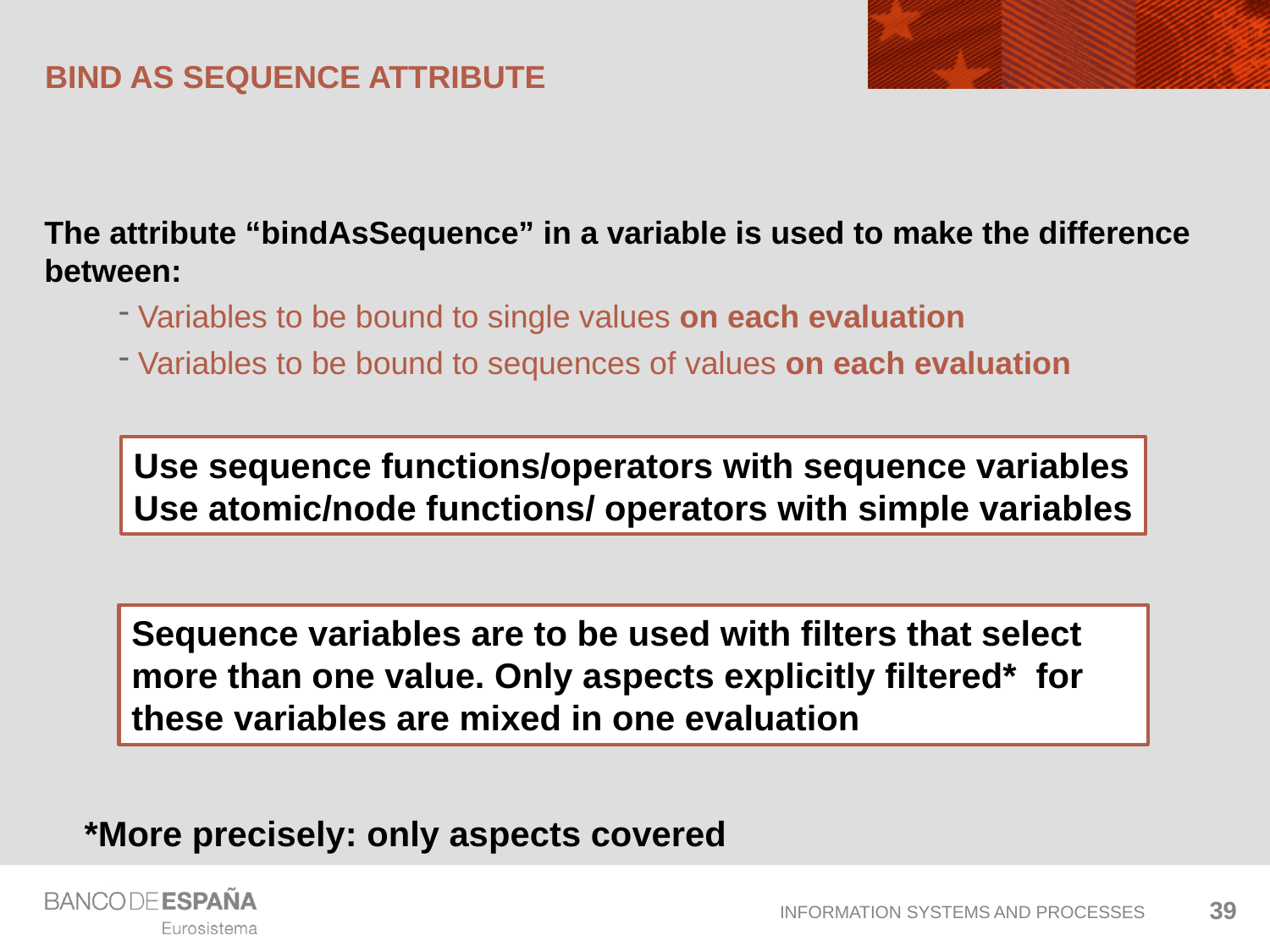

# Bind as sequence attribute
The attribute “bindAsSequence” in a variable is used to make the difference between:
 Variables to be bound to single values on each evaluation
 Variables to be bound to sequences of values on each evaluation

Use sequence functions/operators with sequence variables
Use atomic/node functions/ operators with simple variables
Sequence variables are to be used with filters that select more than one value. Only aspects explicitly filtered*  for these variables are mixed in one evaluation
*More precisely: only aspects covered
39